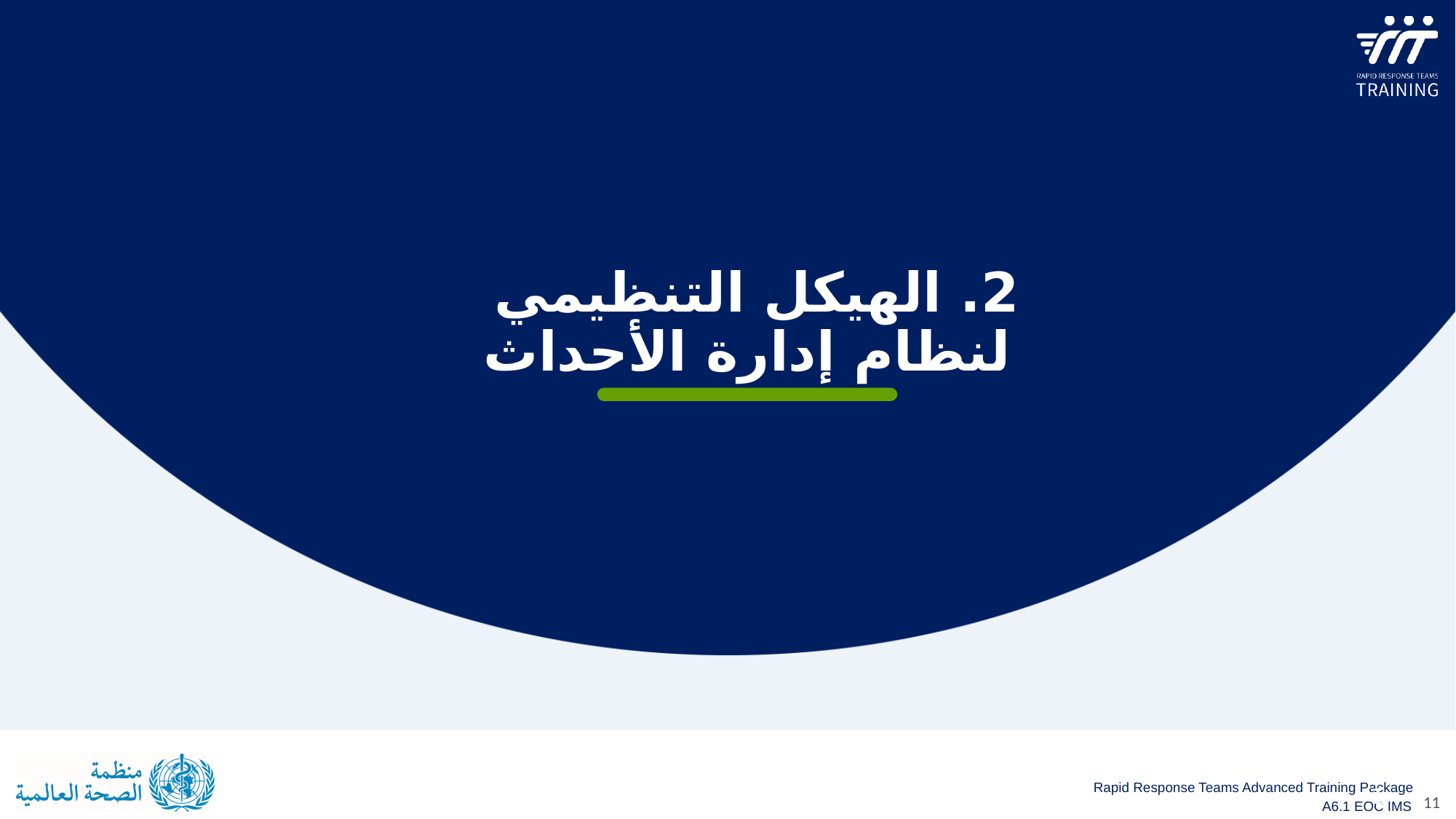

2. الهيكل التنظيمي
لنظام إدارة الأحداث
11